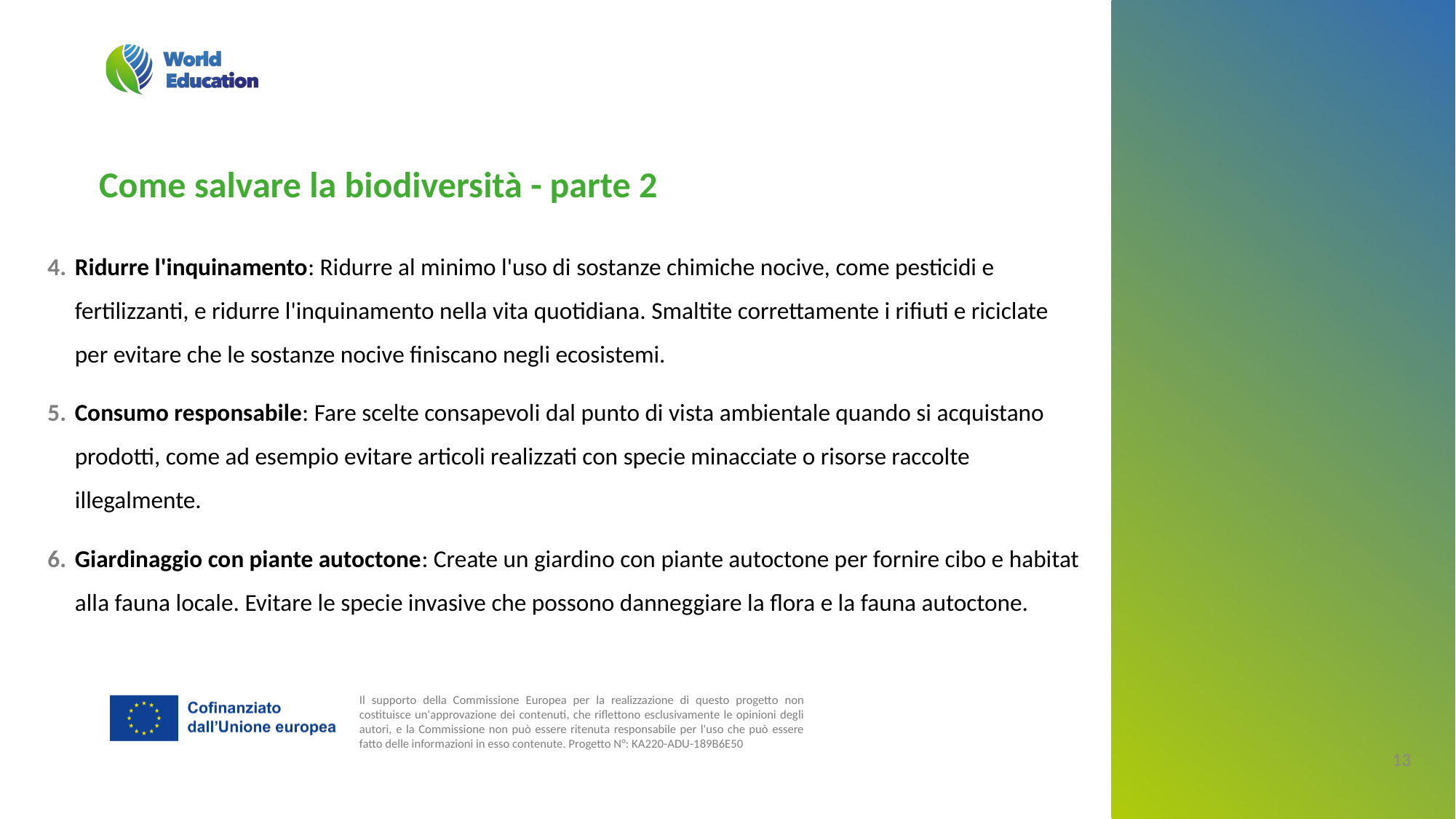

Come salvare la biodiversità - parte 2
Ridurre l'inquinamento: Ridurre al minimo l'uso di sostanze chimiche nocive, come pesticidi e fertilizzanti, e ridurre l'inquinamento nella vita quotidiana. Smaltite correttamente i rifiuti e riciclate per evitare che le sostanze nocive finiscano negli ecosistemi.
Consumo responsabile: Fare scelte consapevoli dal punto di vista ambientale quando si acquistano prodotti, come ad esempio evitare articoli realizzati con specie minacciate o risorse raccolte illegalmente.
Giardinaggio con piante autoctone: Create un giardino con piante autoctone per fornire cibo e habitat alla fauna locale. Evitare le specie invasive che possono danneggiare la flora e la fauna autoctone.
13